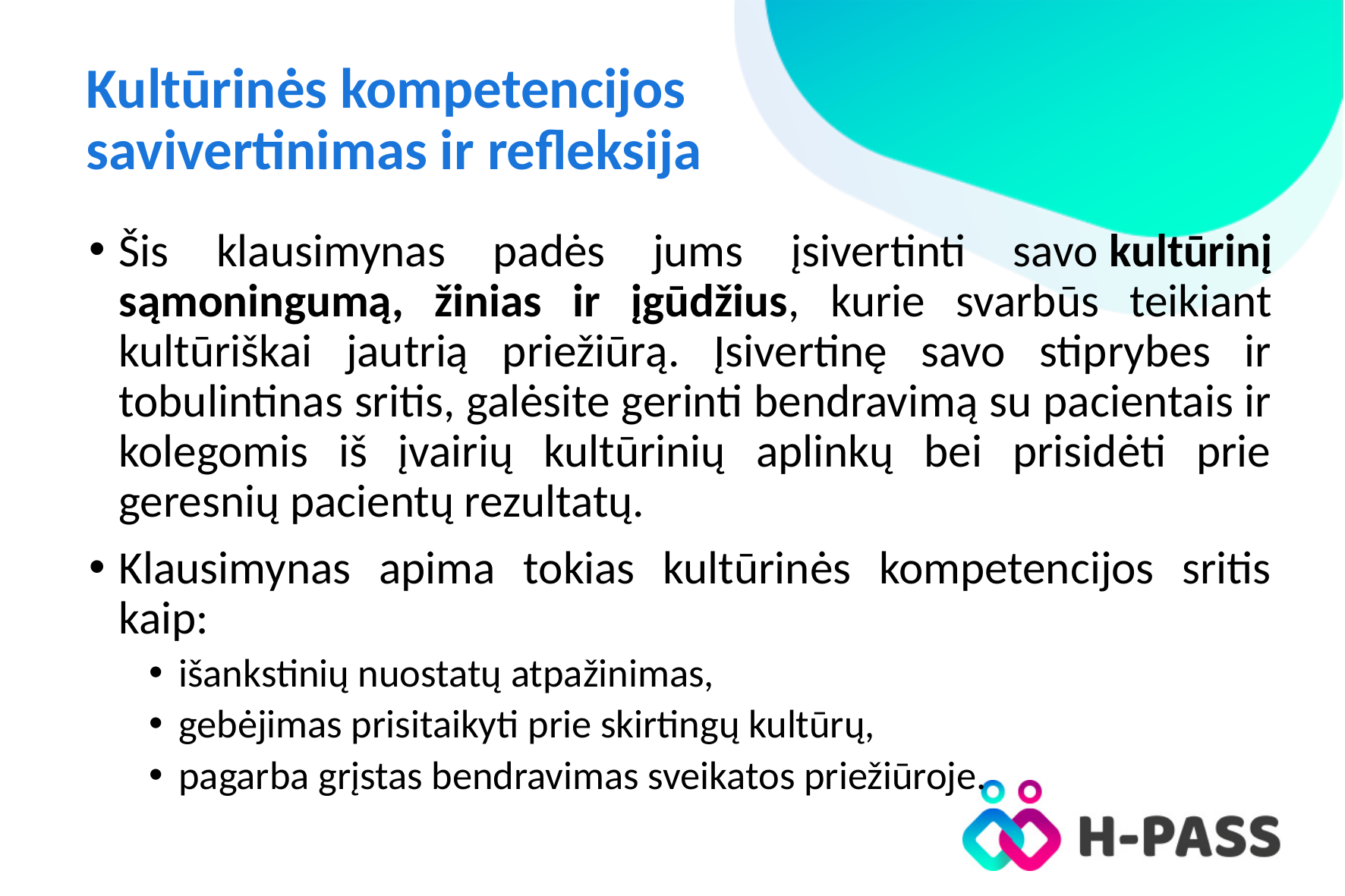

# Kultūrinės kompetencijos savivertinimas ir refleksija
Šis klausimynas padės jums įsivertinti savo kultūrinį sąmoningumą, žinias ir įgūdžius, kurie svarbūs teikiant kultūriškai jautrią priežiūrą. Įsivertinę savo stiprybes ir tobulintinas sritis, galėsite gerinti bendravimą su pacientais ir kolegomis iš įvairių kultūrinių aplinkų bei prisidėti prie geresnių pacientų rezultatų.
Klausimynas apima tokias kultūrinės kompetencijos sritis kaip:
išankstinių nuostatų atpažinimas,
gebėjimas prisitaikyti prie skirtingų kultūrų,
pagarba grįstas bendravimas sveikatos priežiūroje.